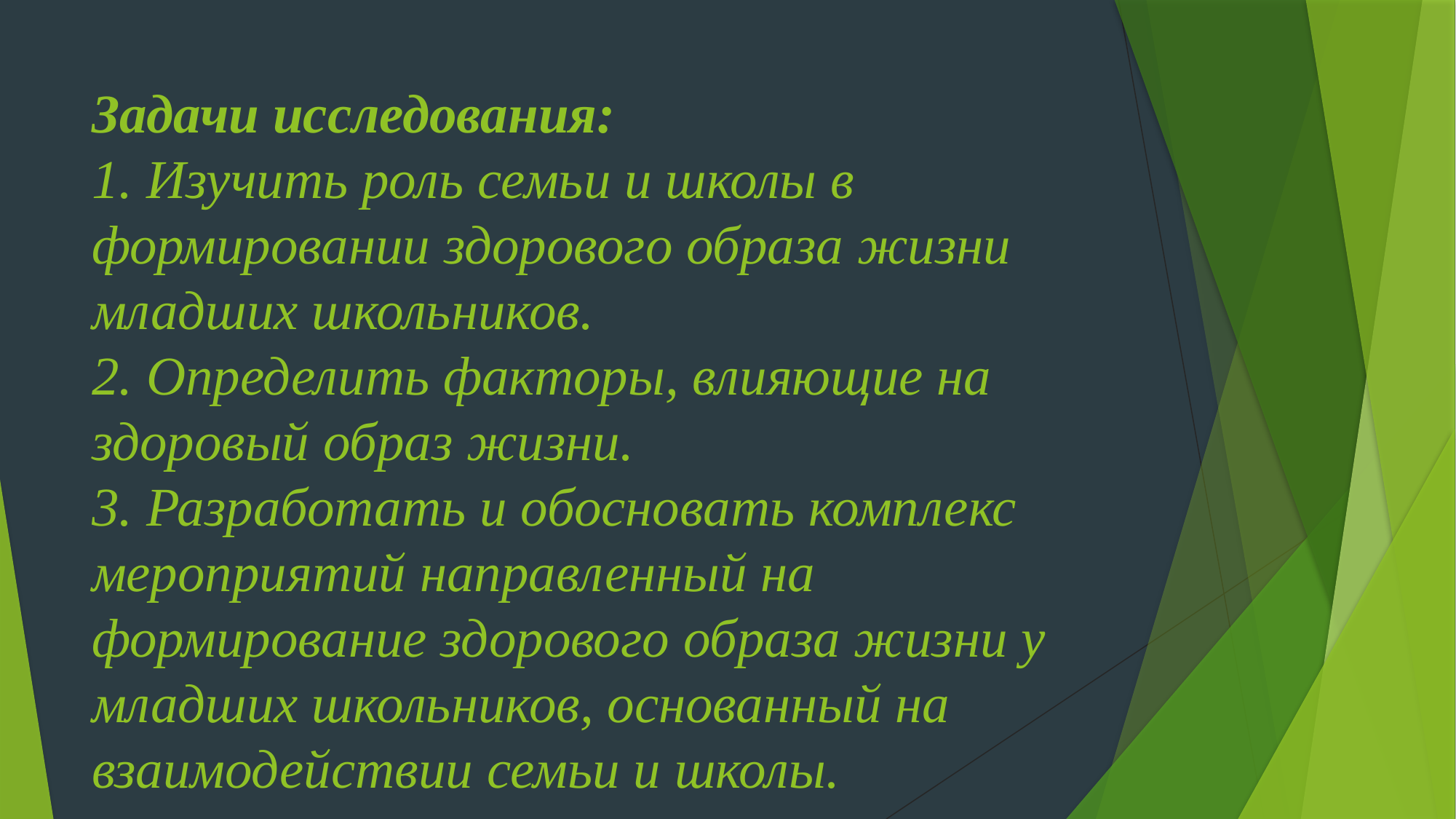

# Задачи исследования: 1. Изучить роль семьи и школы в формировании здорового образа жизни младших школьников. 2. Определить факторы, влияющие на здоровый образ жизни. 3. Разработать и обосновать комплекс мероприятий направленный на формирование здорового образа жизни у младших школьников, основанный на взаимодействии семьи и школы.